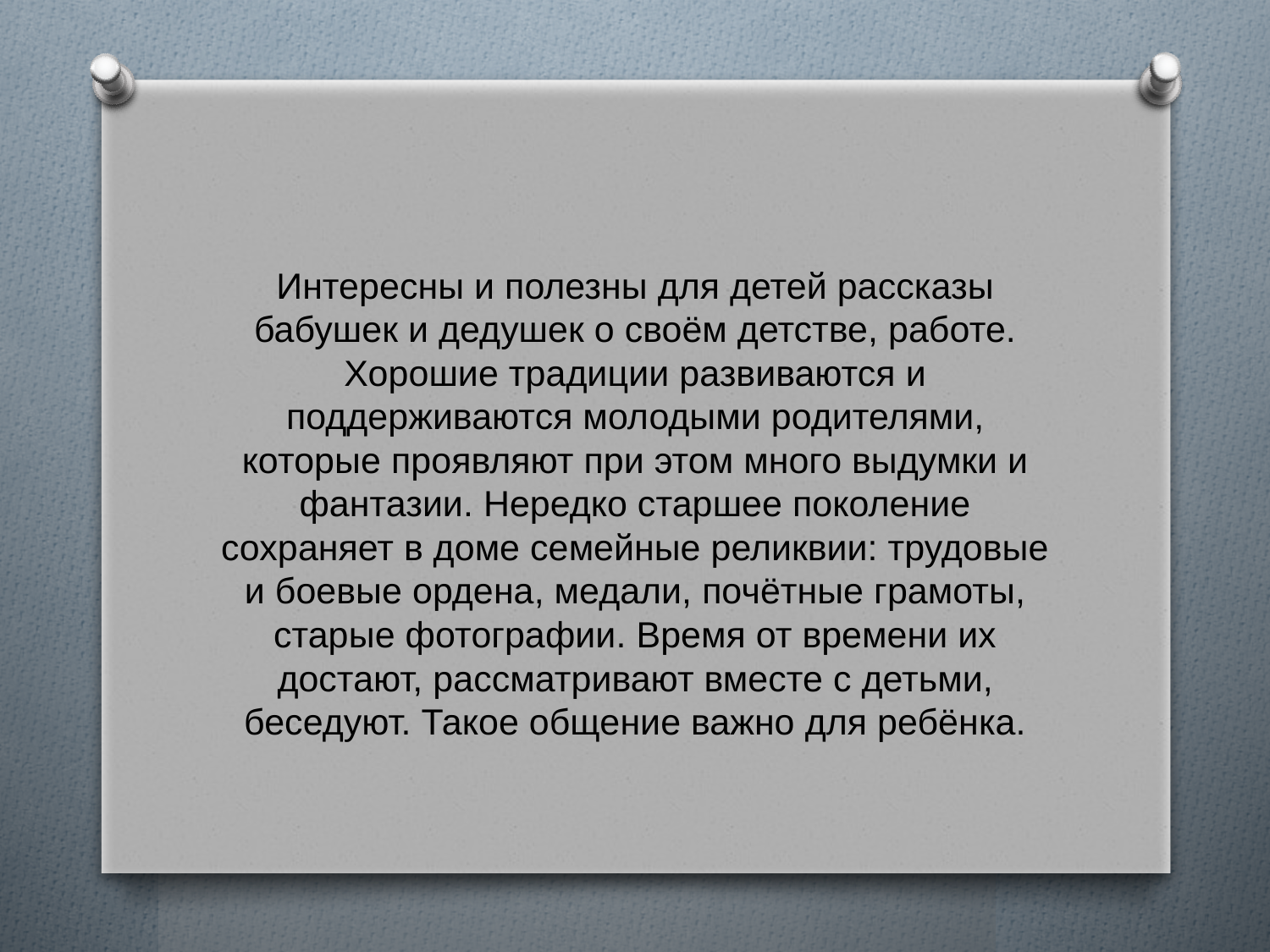

Интересны и полезны для детей рассказы бабушек и дедушек о своём детстве, работе. Хорошие традиции развиваются и поддерживаются молодыми родителями, которые проявляют при этом много выдумки и фантазии. Нередко старшее поколение сохраняет в доме семейные реликвии: трудовые и боевые ордена, медали, почётные грамоты, старые фотографии. Время от времени их достают, рассматривают вместе с детьми, беседуют. Такое общение важно для ребёнка.